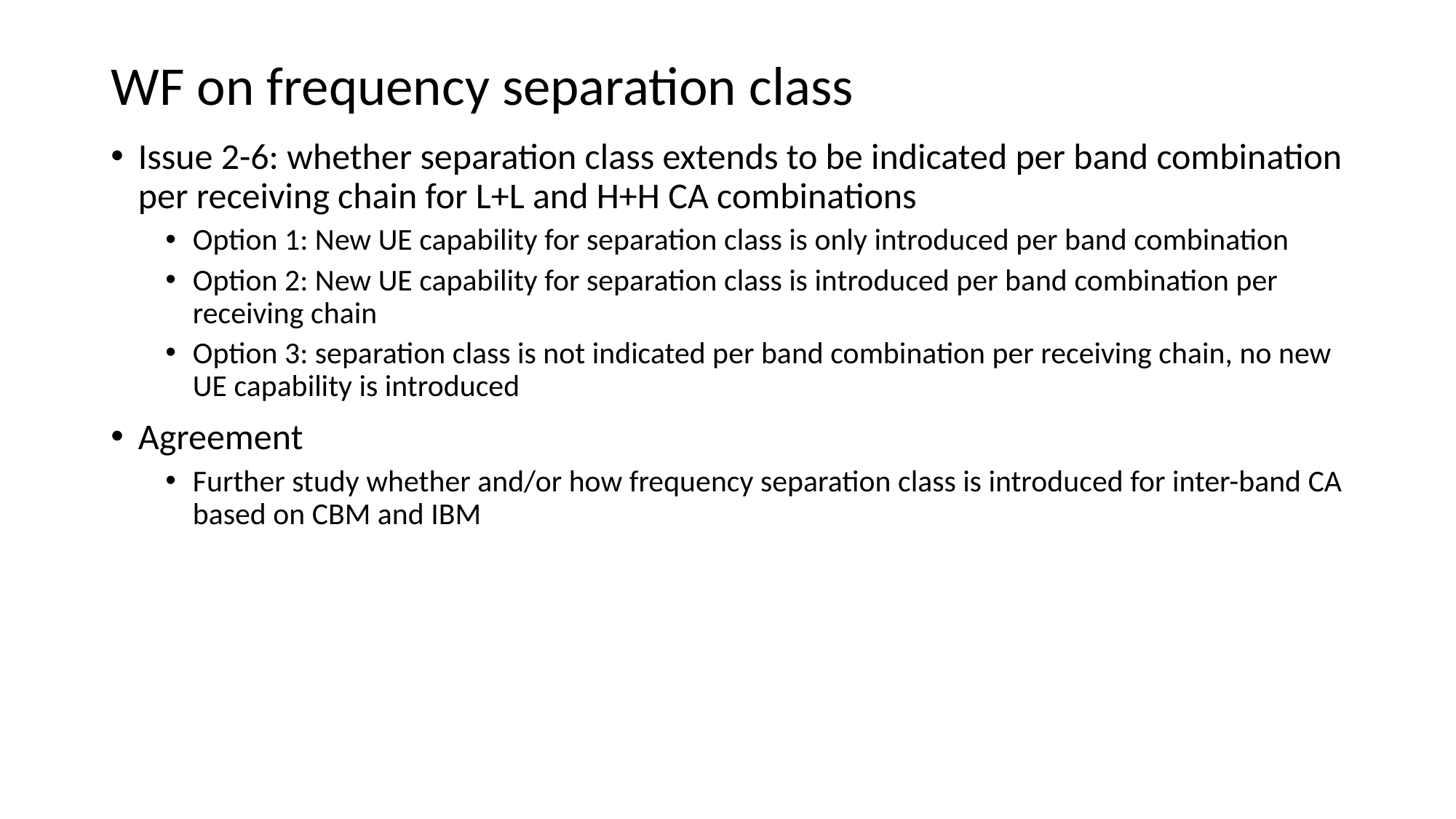

# WF on frequency separation class
Issue 2-6: whether separation class extends to be indicated per band combination per receiving chain for L+L and H+H CA combinations
Option 1: New UE capability for separation class is only introduced per band combination
Option 2: New UE capability for separation class is introduced per band combination per receiving chain
Option 3: separation class is not indicated per band combination per receiving chain, no new UE capability is introduced
Agreement
Further study whether and/or how frequency separation class is introduced for inter-band CA based on CBM and IBM